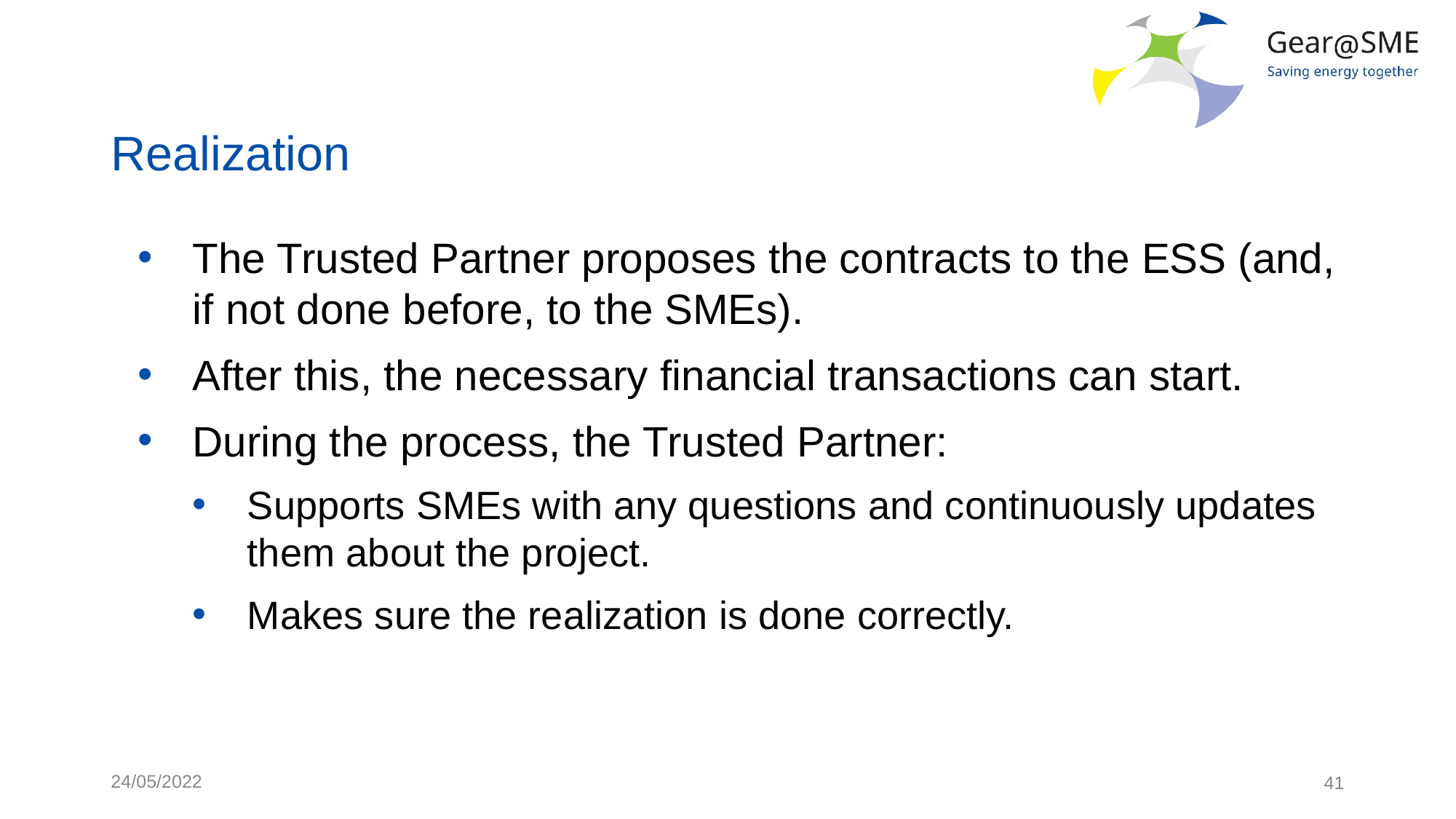

# Realization
The Trusted Partner proposes the contracts to the ESS (and, if not done before, to the SMEs).
After this, the necessary financial transactions can start.
During the process, the Trusted Partner:
Supports SMEs with any questions and continuously updates them about the project.
Makes sure the realization is done correctly.

24/05/2022
41